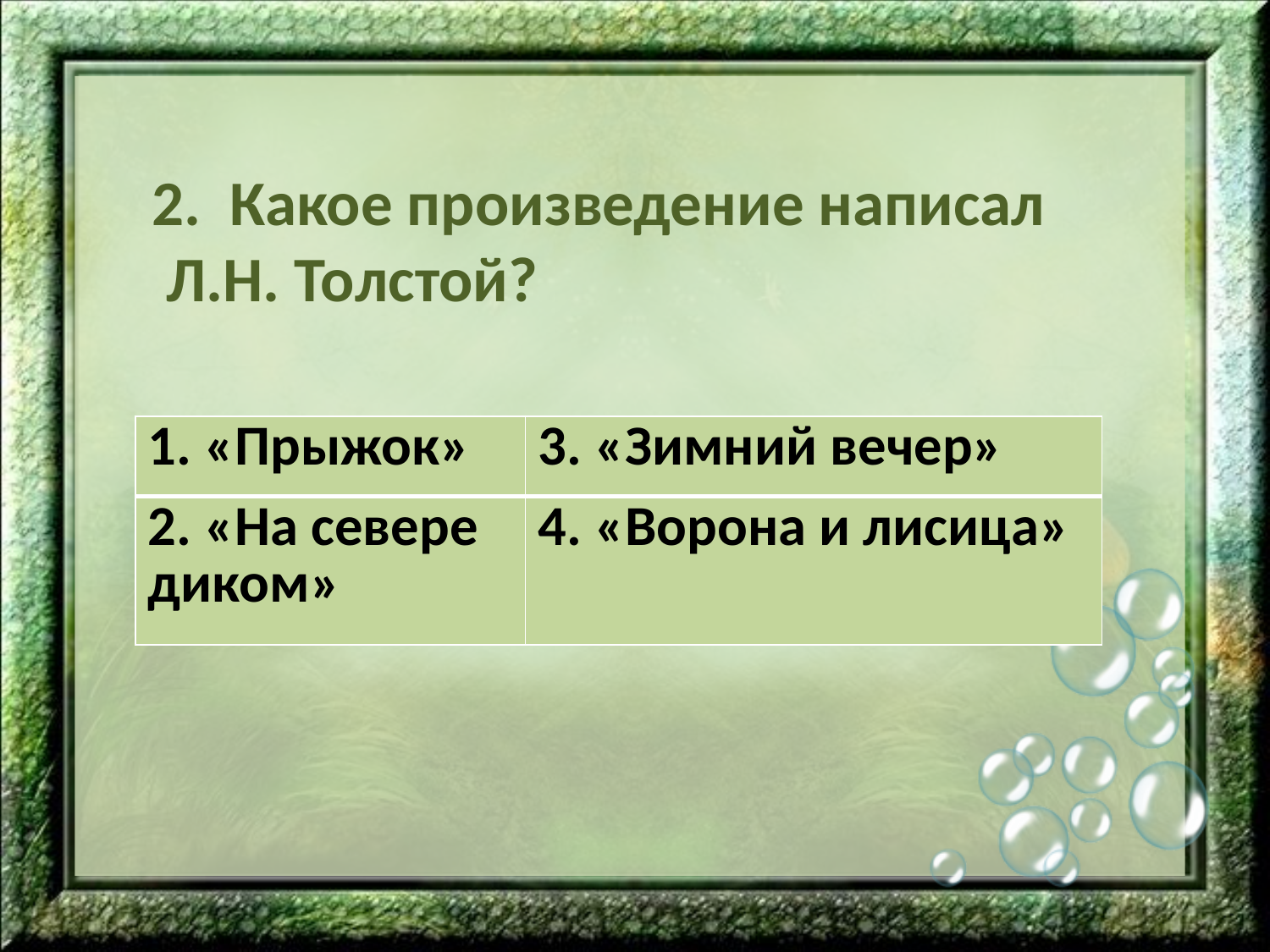

2.  Какое произведение написал
 Л.Н. Толстой?
| 1. «Прыжок» | 3. «Зимний вечер» |
| --- | --- |
| 2. «На севере диком» | 4. «Ворона и лисица» |